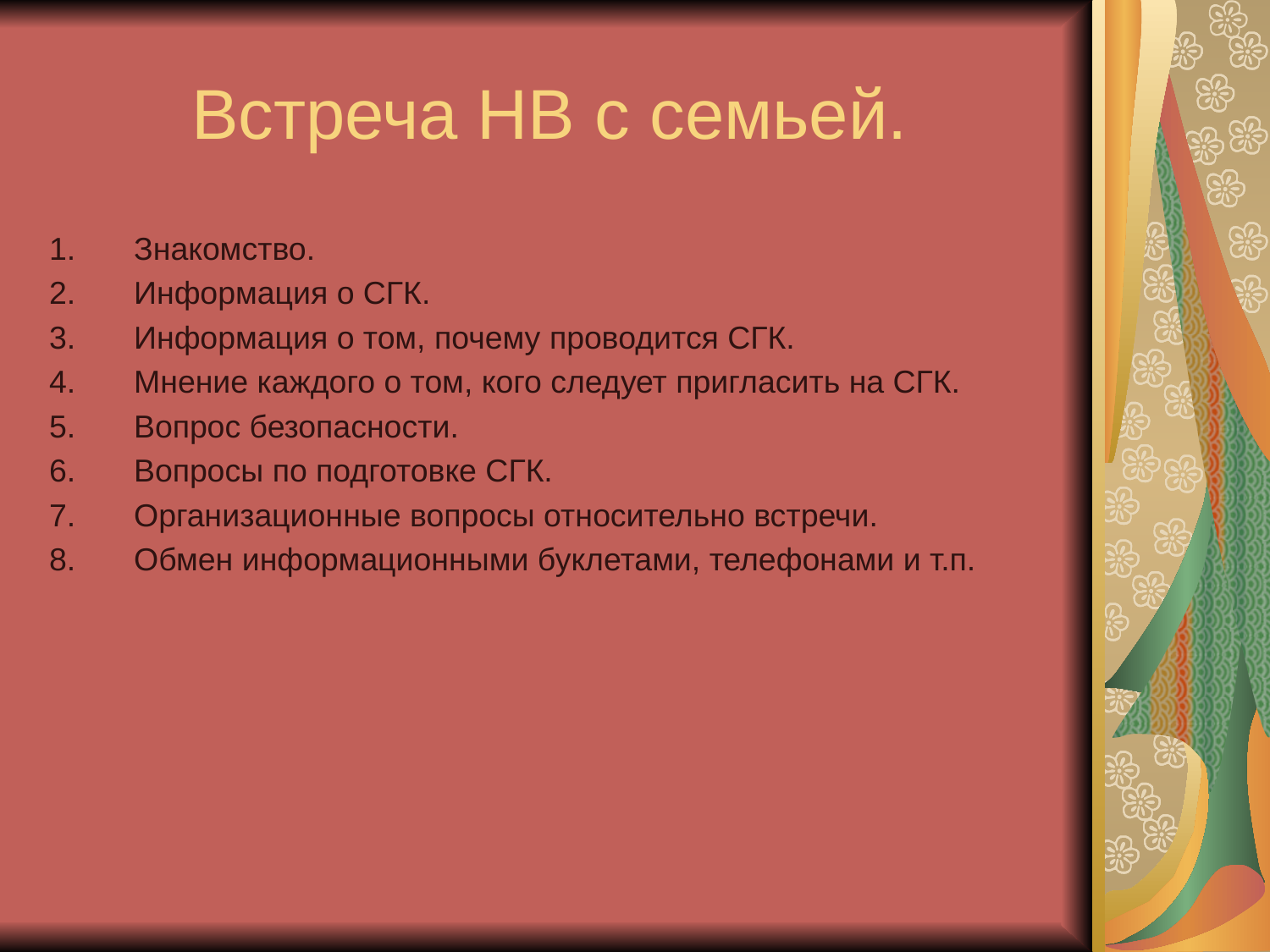

# Встреча НВ с семьей.
Знакомство.
Информация о СГК.
Информация о том, почему проводится СГК.
Мнение каждого о том, кого следует пригласить на СГК.
Вопрос безопасности.
Вопросы по подготовке СГК.
Организационные вопросы относительно встречи.
Обмен информационными буклетами, телефонами и т.п.